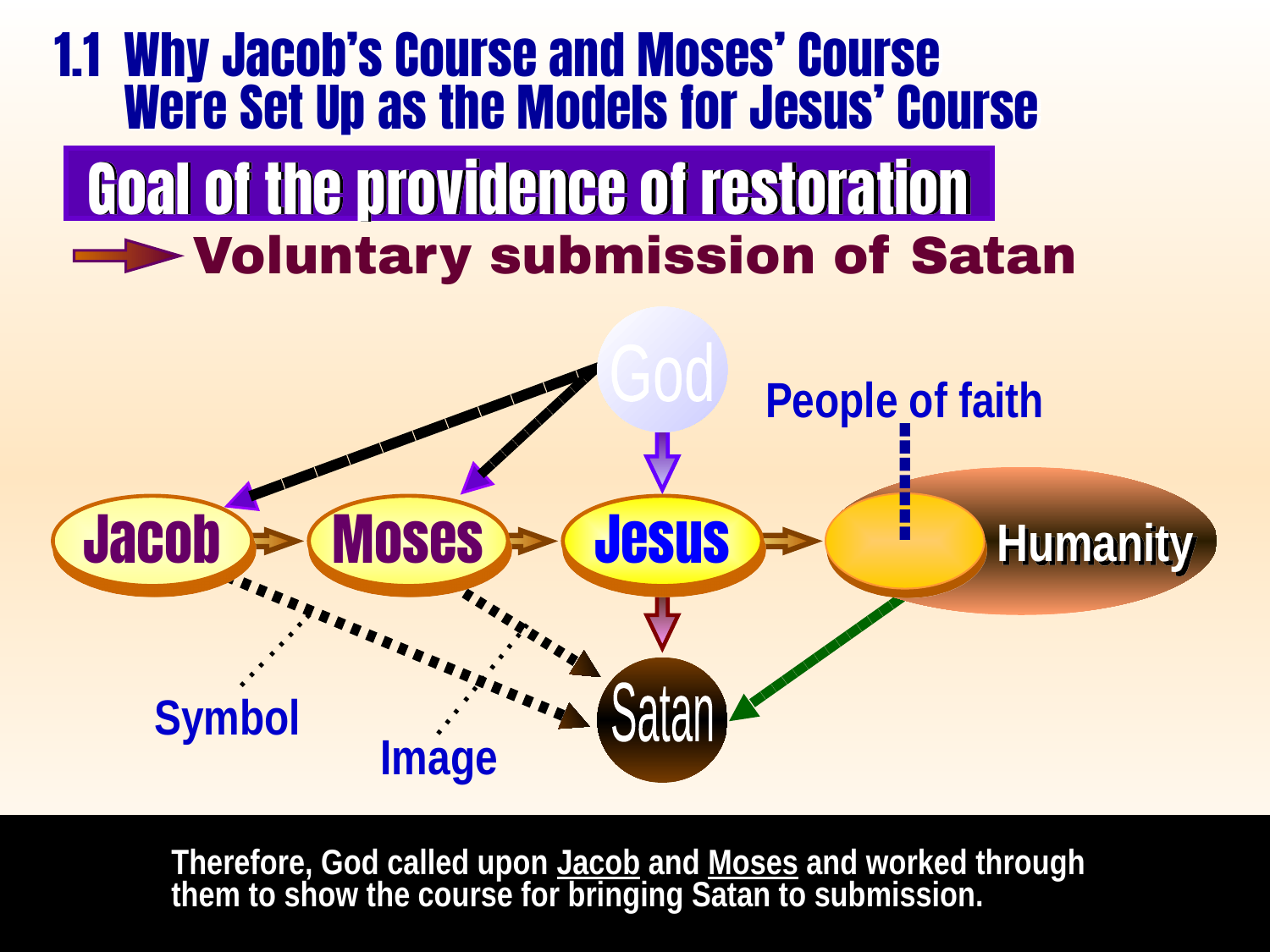

1.1  Why Jacob’s Course and Moses’ Course
Were Set Up as the Models for Jesus’ Course
Goal of the providence of restoration

Voluntary submission of Satan

God
People of faith
__________

___________

-------

Jacob
Moses
Jesus

Humanity
……..

………..
.........

......................

______________

Satan
Symbol
Image

Therefore, God called upon Jacob and Moses and worked through them to show the course for bringing Satan to submission.